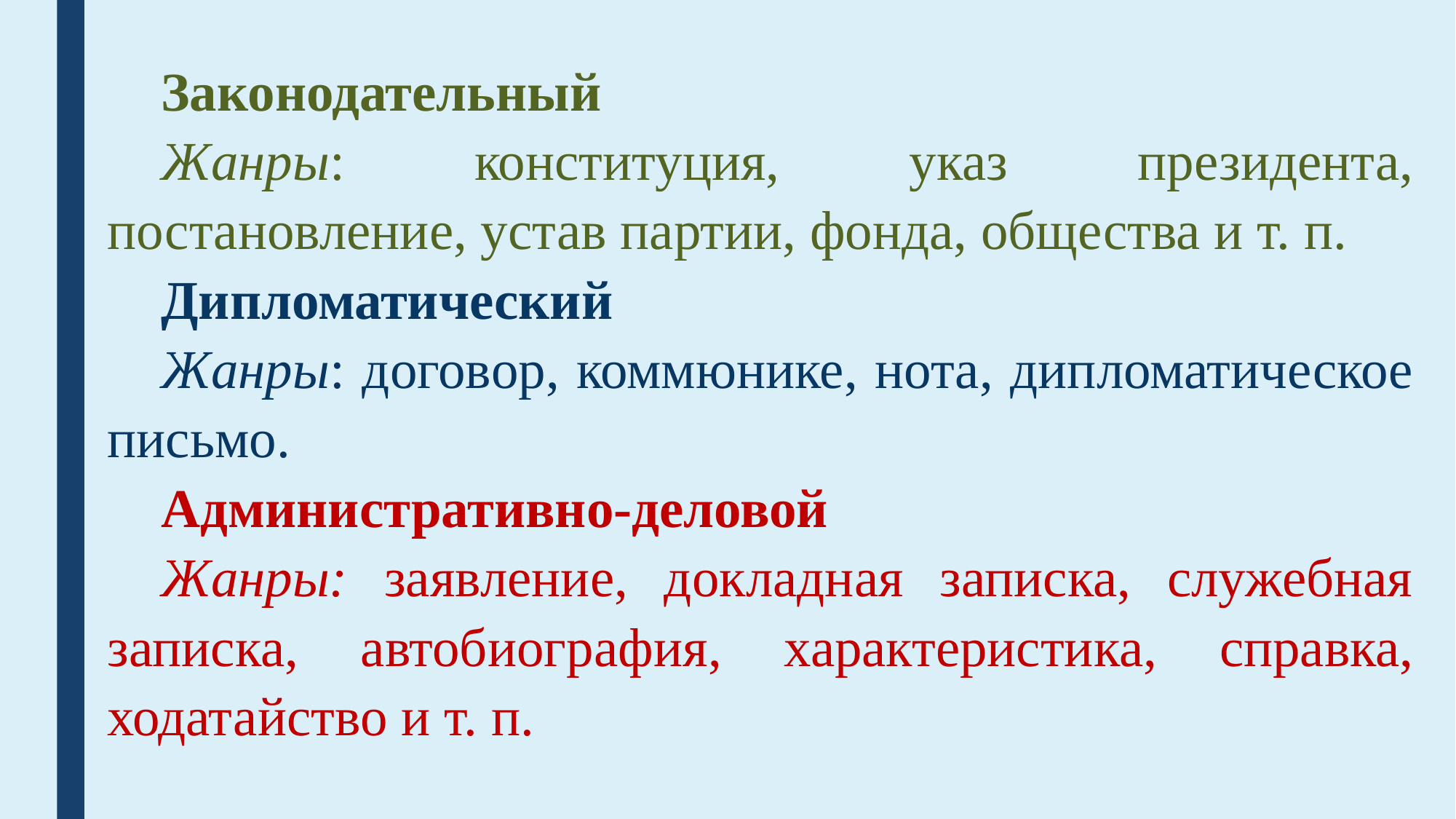

Законодательный
Жанры: конституция, указ президента, постановление, устав партии, фонда, общества и т. п.
Дипломатический
Жанры: договор, коммюнике, нота, дипломатическое письмо.
Административно-деловой
Жанры: заявление, докладная записка, служебная записка, автобиогра­фия, характеристика, справка, ходатайство и т. п.